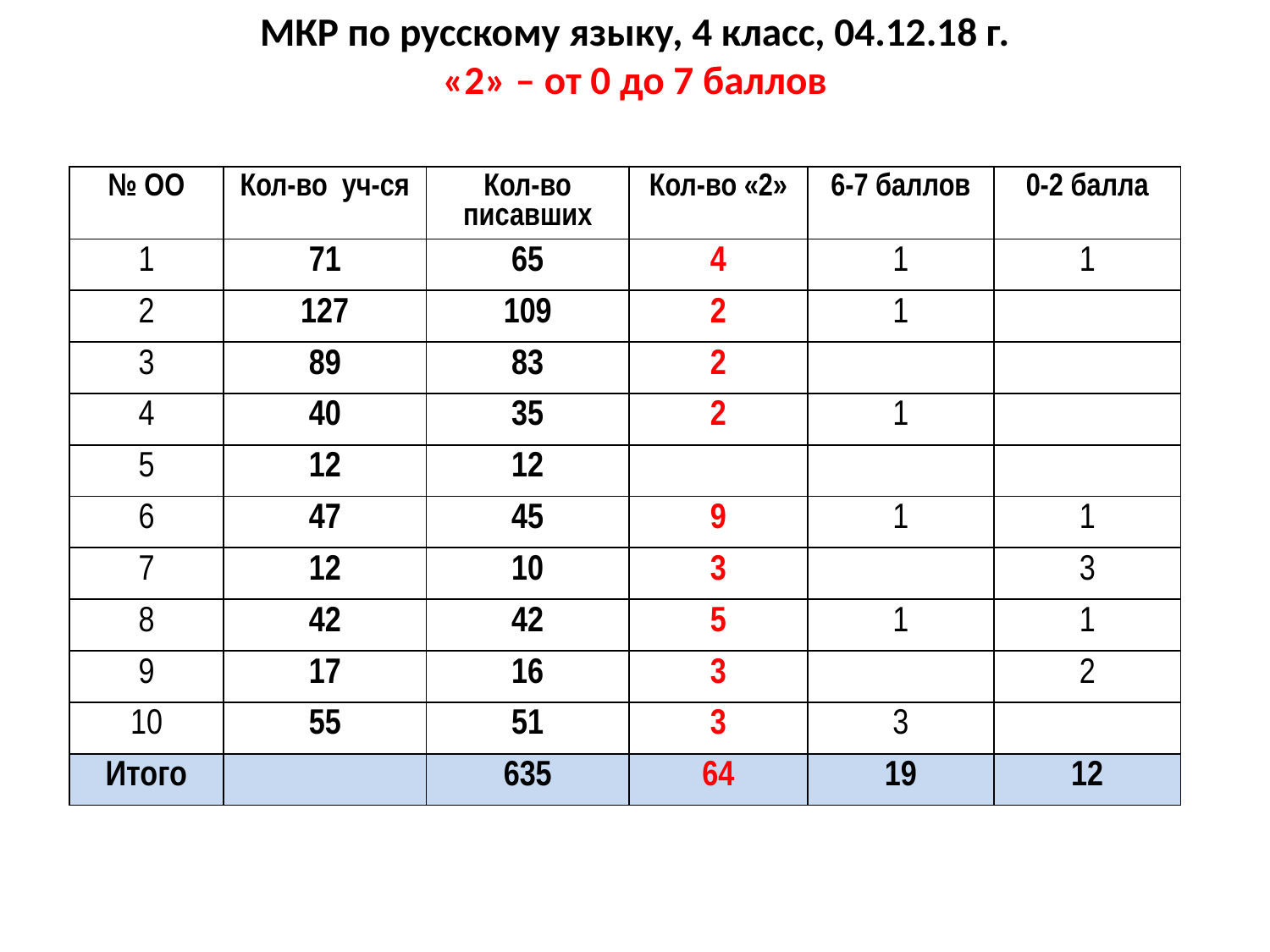

# МКР по русскому языку, 4 класс, 04.12.18 г. «2» – от 0 до 7 баллов
| № ОО | Кол-во уч-ся | Кол-во писавших | Кол-во «2» | 6-7 баллов | 0-2 балла |
| --- | --- | --- | --- | --- | --- |
| 1 | 71 | 65 | 4 | 1 | 1 |
| 2 | 127 | 109 | 2 | 1 |  |
| 3 | 89 | 83 | 2 |  |  |
| 4 | 40 | 35 | 2 | 1 |  |
| 5 | 12 | 12 |  |  |  |
| 6 | 47 | 45 | 9 | 1 | 1 |
| 7 | 12 | 10 | 3 |  | 3 |
| 8 | 42 | 42 | 5 | 1 | 1 |
| 9 | 17 | 16 | 3 |  | 2 |
| 10 | 55 | 51 | 3 | 3 |  |
| Итого |  | 635 | 64 | 19 | 12 |